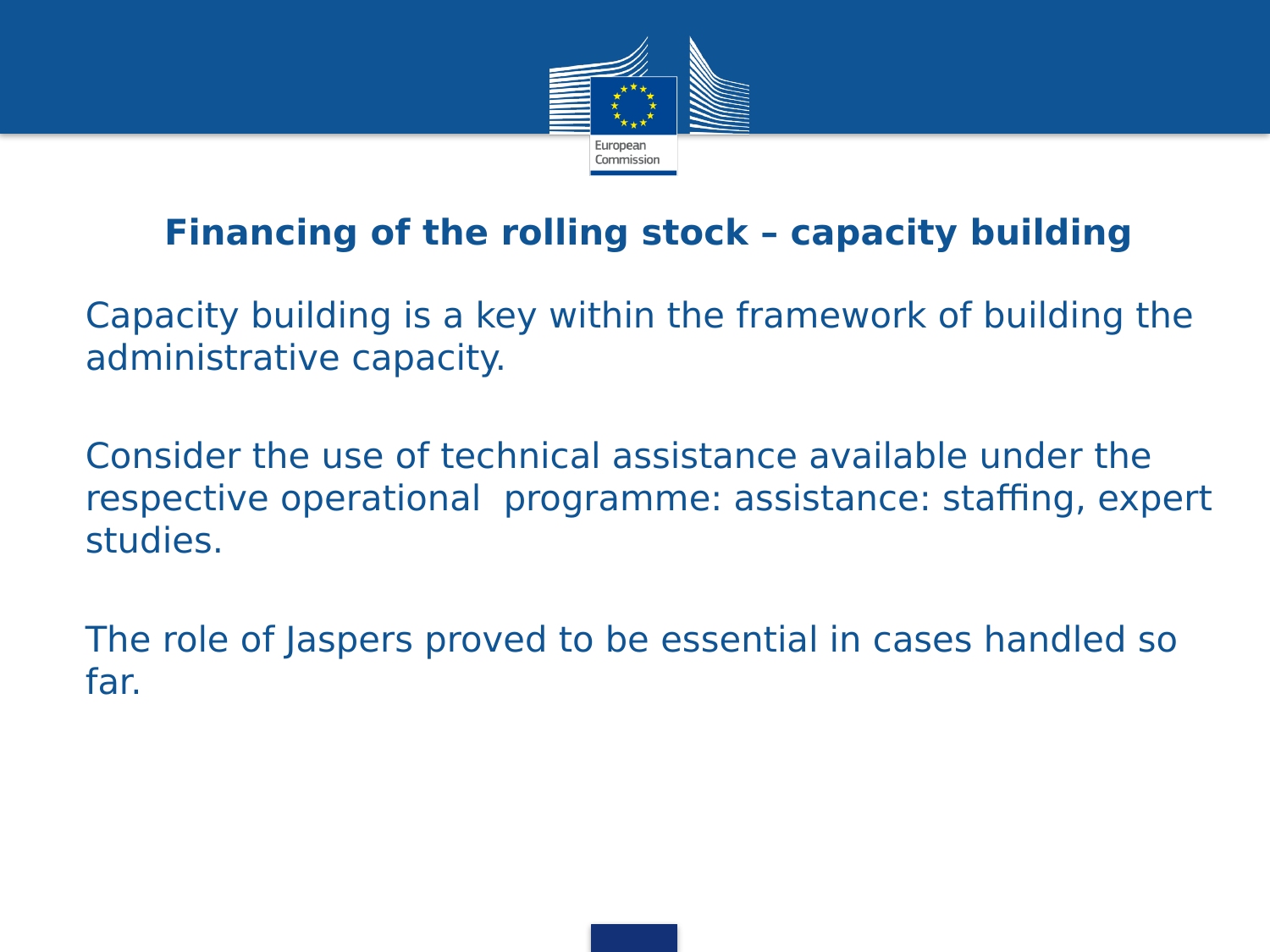

# Financing of the rolling stock – capacity building
Capacity building is a key within the framework of building the administrative capacity.

Consider the use of technical assistance available under the respective operational  programme: assistance: staffing, expert studies.

The role of Jaspers proved to be essential in cases handled so far.